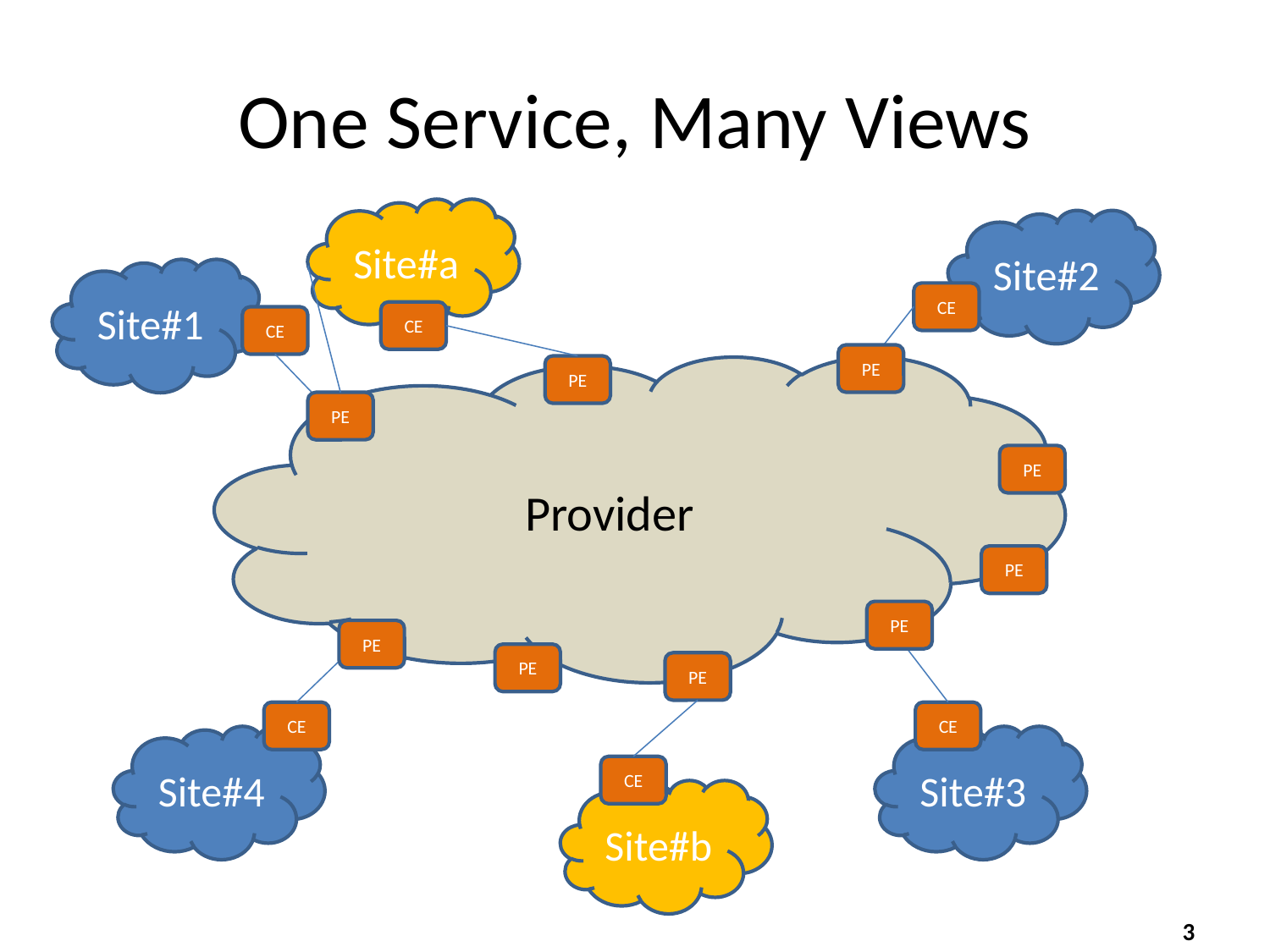

# One Service, Many Views
Site#a
Site#2
Site#1
CE
CE
CE
PE
PE
Provider
PE
PE
PE
PE
PE
PE
PE
CE
CE
Site#4
Site#3
CE
Site#b